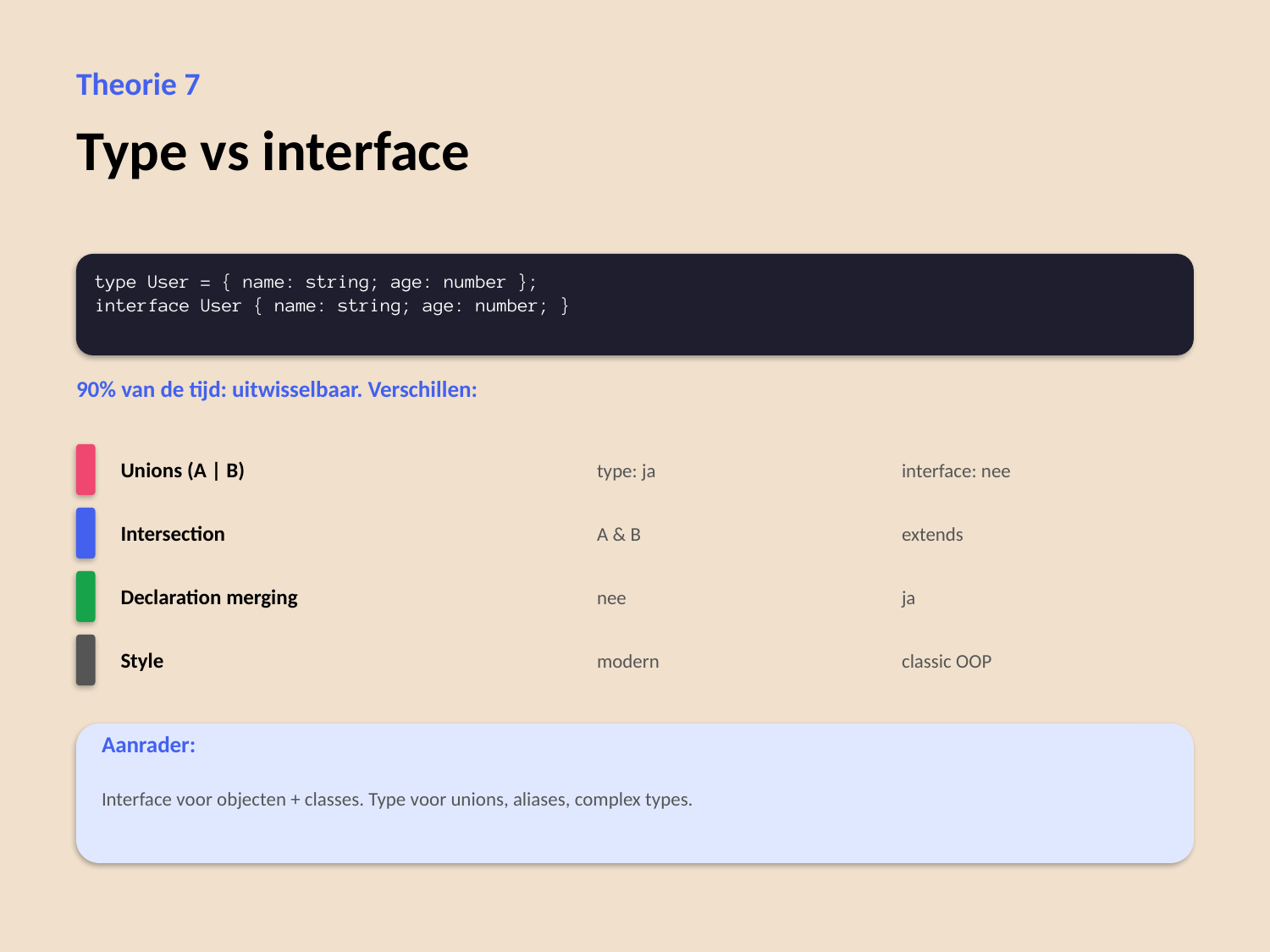

Theorie 7
Type vs interface

type User = { name: string; age: number };
interface User { name: string; age: number; }
90% van de tijd: uitwisselbaar. Verschillen:

Unions (A | B)
type: ja
interface: nee

Intersection
A & B
extends

Declaration merging
nee
ja

Style
modern
classic OOP

Aanrader:
Interface voor objecten + classes. Type voor unions, aliases, complex types.